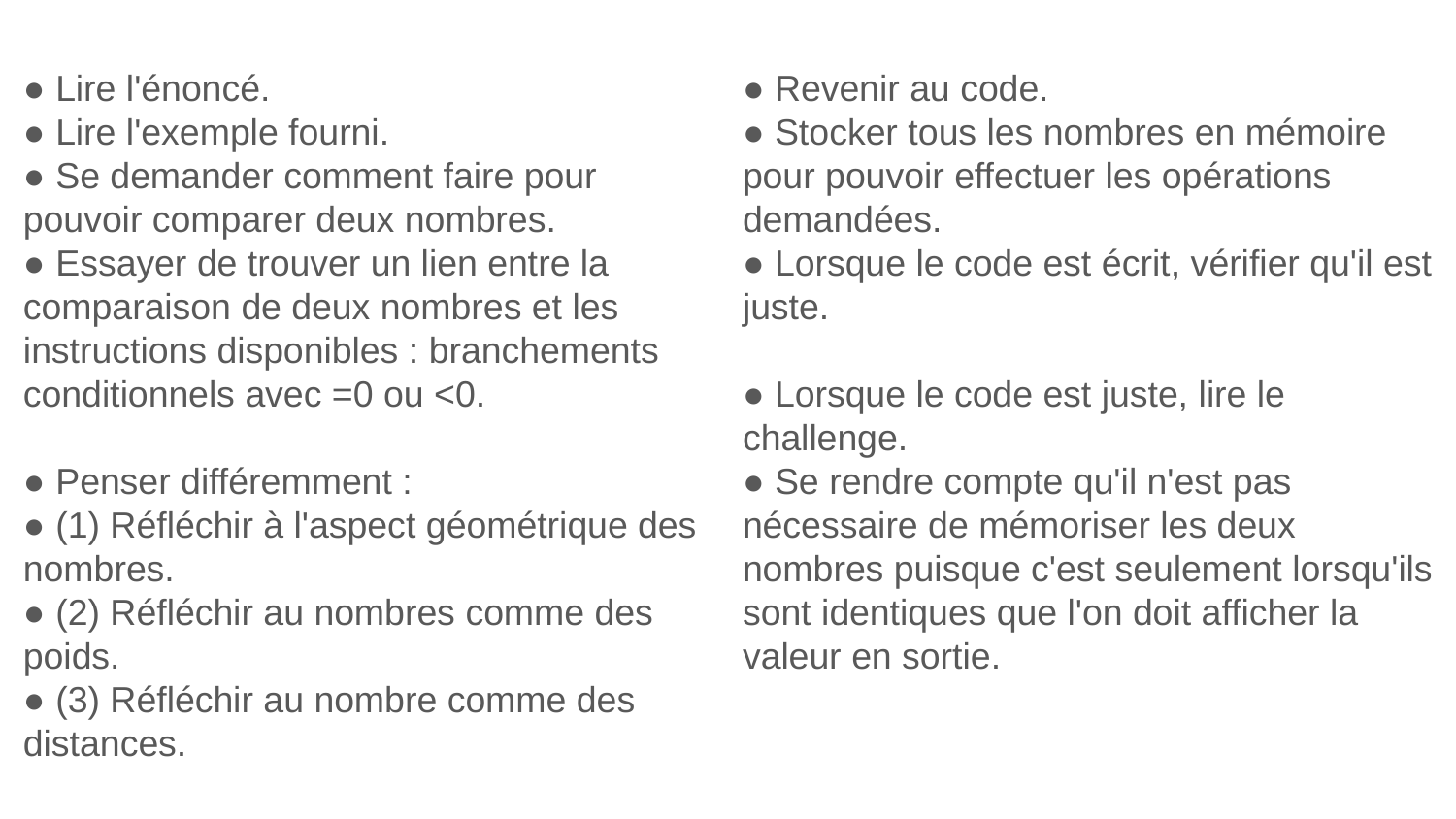

● Lire l'énoncé.
● Lire l'exemple fourni.
● Se demander comment faire pour pouvoir comparer deux nombres.
● Essayer de trouver un lien entre la comparaison de deux nombres et les instructions disponibles : branchements conditionnels avec =0 ou <0.

● Penser différemment :
● (1) Réfléchir à l'aspect géométrique des nombres.
● (2) Réfléchir au nombres comme des poids.
● (3) Réfléchir au nombre comme des distances.
● Revenir au code.
● Stocker tous les nombres en mémoire pour pouvoir effectuer les opérations demandées.
● Lorsque le code est écrit, vérifier qu'il est juste.

● Lorsque le code est juste, lire le challenge.
● Se rendre compte qu'il n'est pas nécessaire de mémoriser les deux nombres puisque c'est seulement lorsqu'ils sont identiques que l'on doit afficher la valeur en sortie.